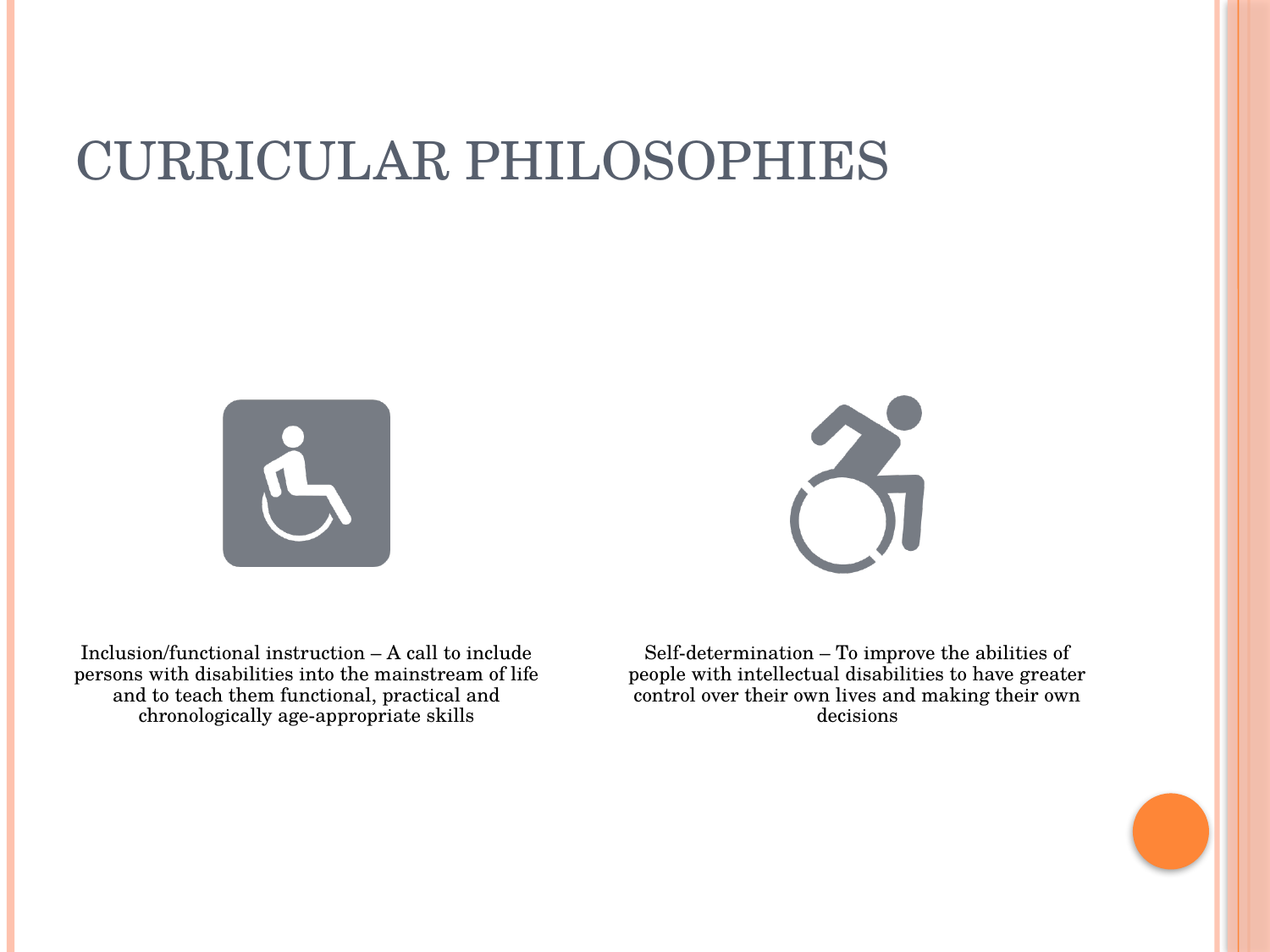

# Curricular Philosophies
Inclusion/functional instruction – A call to include persons with disabilities into the mainstream of life and to teach them functional, practical and chronologically age-appropriate skills
Self-determination – To improve the abilities of people with intellectual disabilities to have greater control over their own lives and making their own decisions